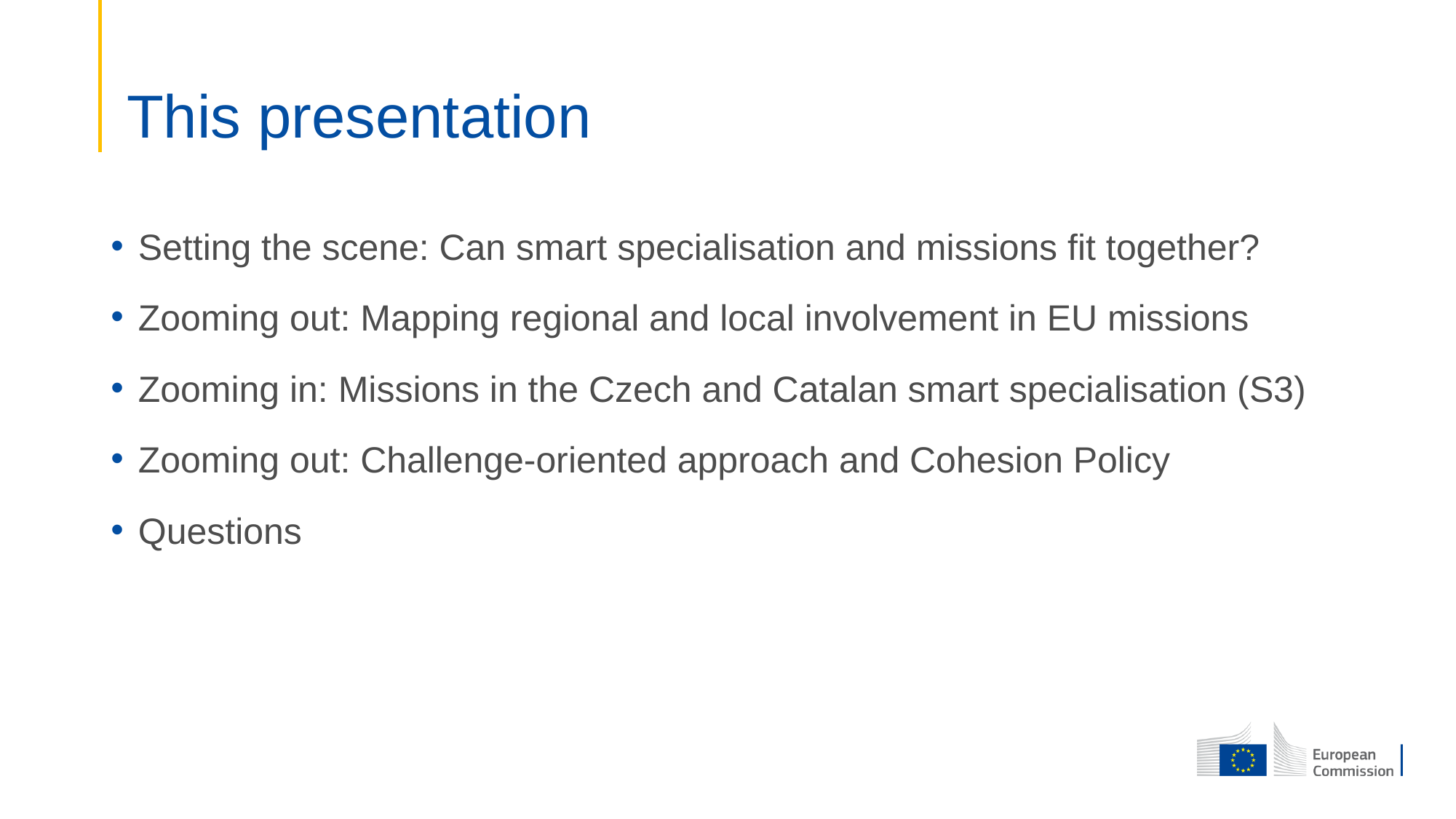

# This presentation
Setting the scene: Can smart specialisation and missions fit together?
Zooming out: Mapping regional and local involvement in EU missions
Zooming in: Missions in the Czech and Catalan smart specialisation (S3)
Zooming out: Challenge-oriented approach and Cohesion Policy
Questions